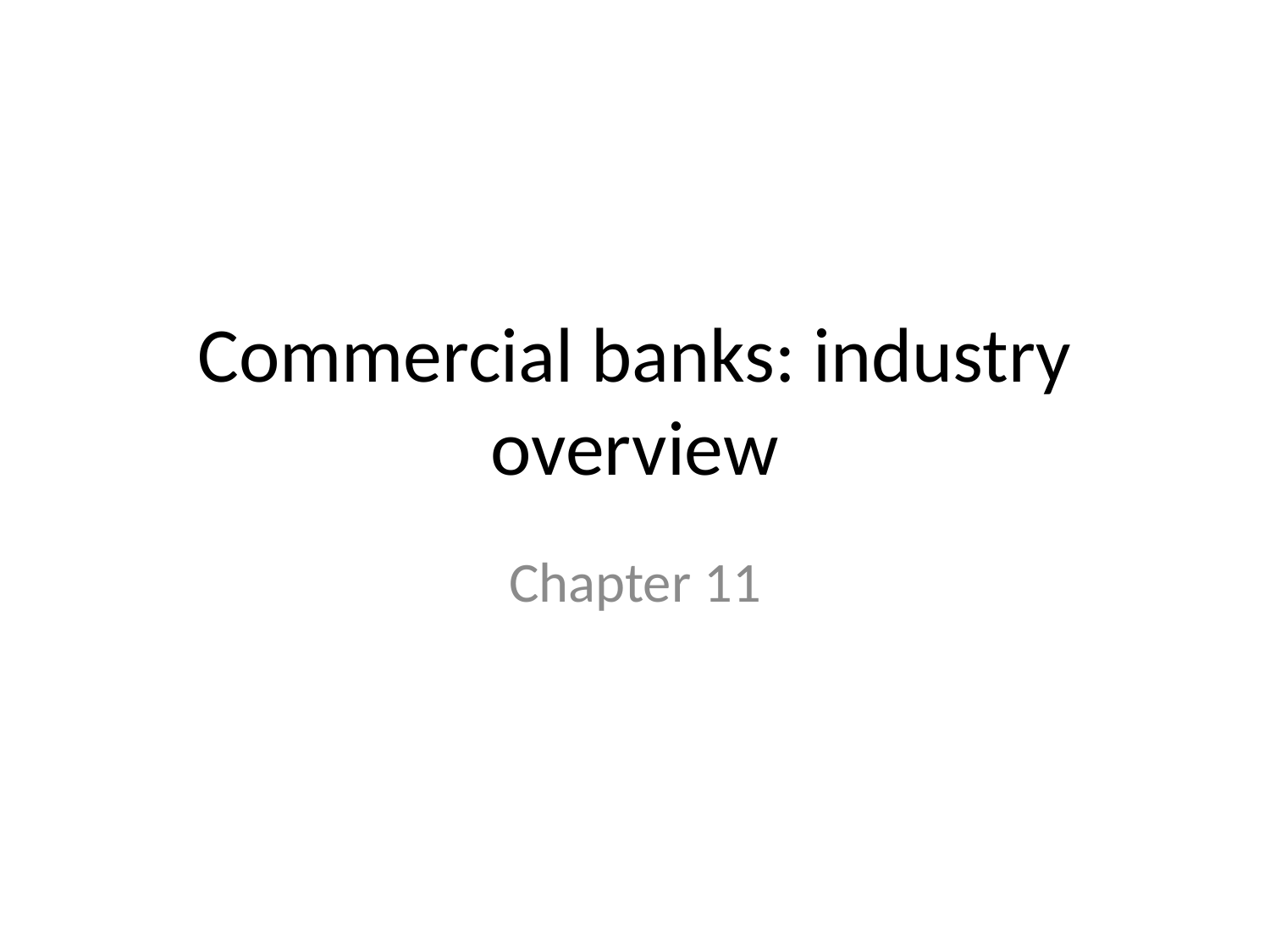

# Commercial banks: industry overview
Chapter 11